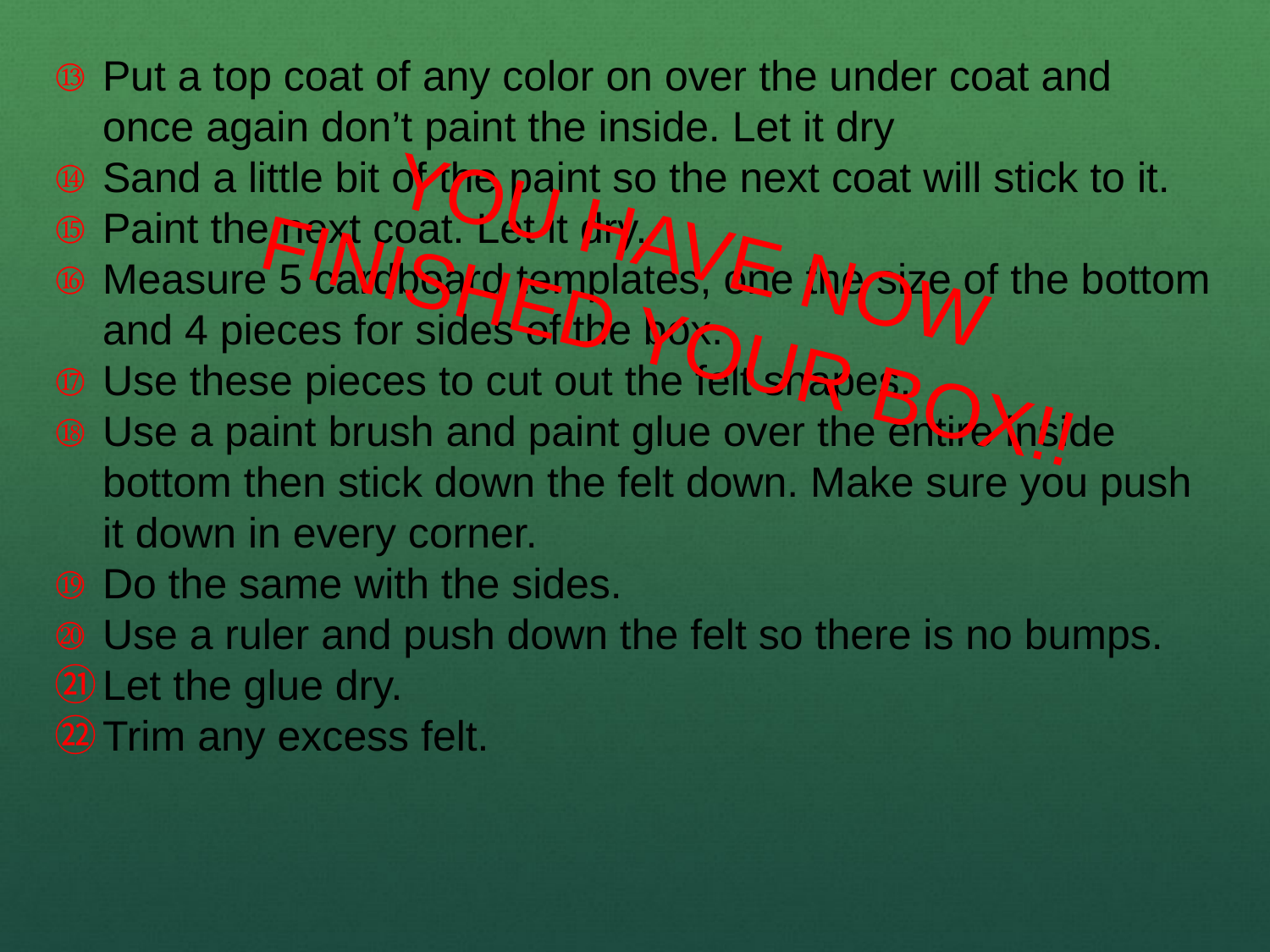

Put a top coat of any color on over the under coat and once again don’t paint the inside. Let it dry
Sand a little bit of the paint so the next coat will stick to it.
Paint the next coat. Let it dry.
Measure 5 cardboard templates, one the size of the bottom and 4 pieces for sides of the box.
Use these pieces to cut out the felt shapes.
Use a paint brush and paint glue over the entire inside bottom then stick down the felt down. Make sure you push it down in every corner.
Do the same with the sides.
Use a ruler and push down the felt so there is no bumps.
Let the glue dry.
Trim any excess felt.

YOU HAVE NOW FINISHED YOUR BOX!!